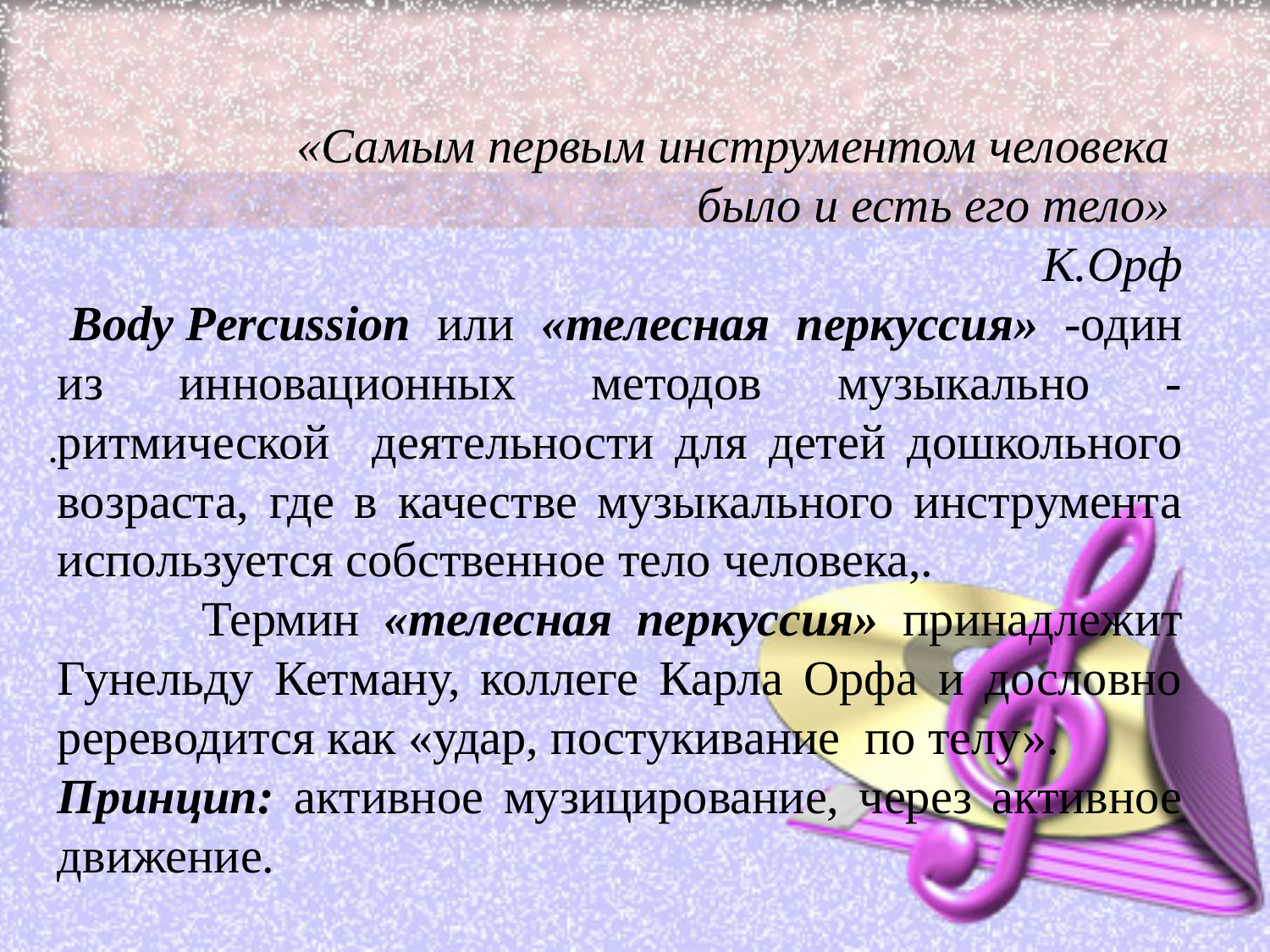

«Самым первым инструментом человека
было и есть его тело»
К.Орф
 Body Percussion или «телесная перкуссия» -один из инновационных методов музыкально - ритмической  деятельности для детей дошкольного возраста, где в качестве музыкального инструмента используется собственное тело человека,.
      Термин «телесная перкуссия» принадлежит Гунельду Кетману, коллеге Карла Орфа и дословно ререводится как «удар, постукивание  по телу».
Принцип: активное музицирование, через активное движение.

.